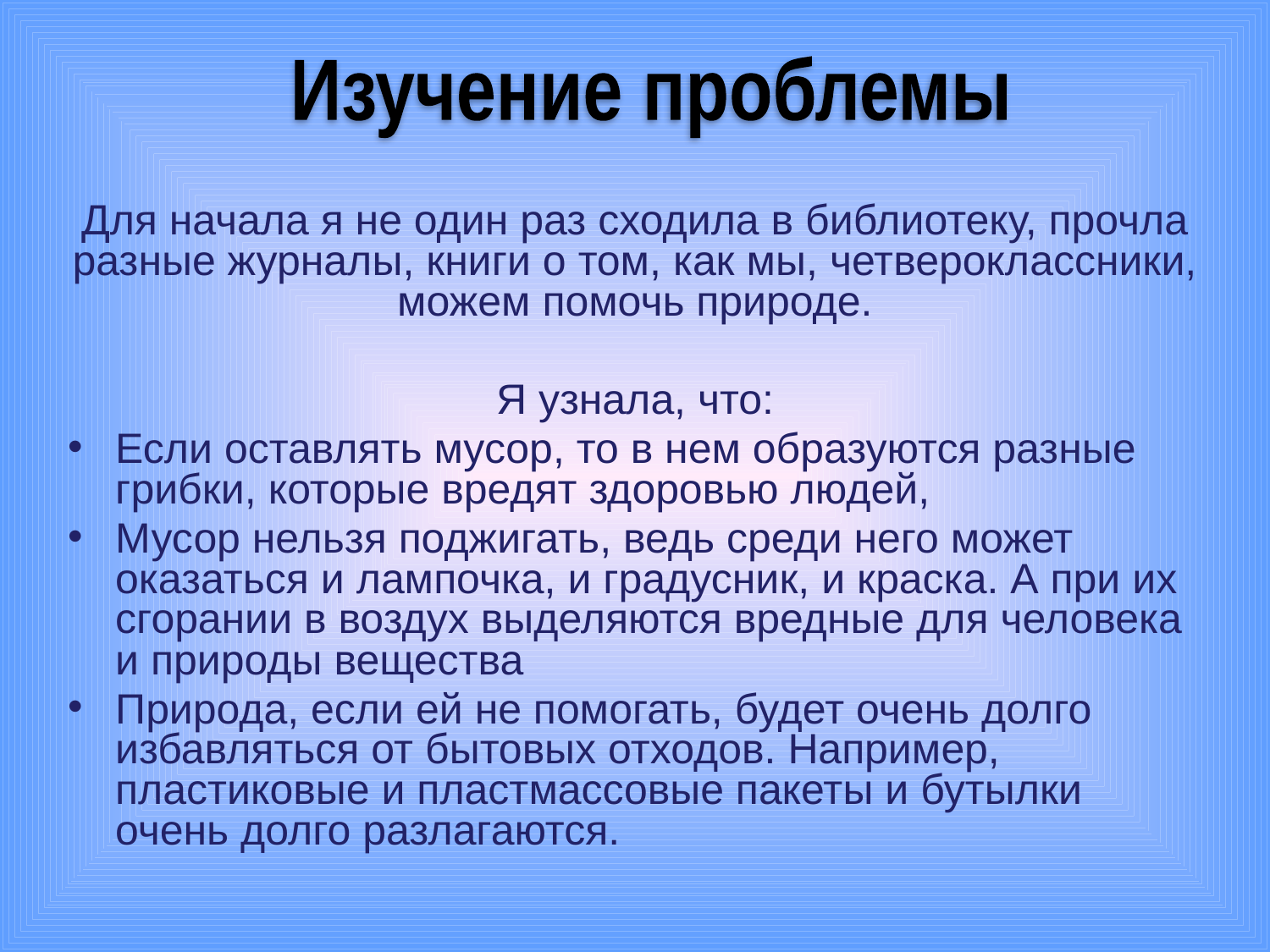

Изучение проблемы
Для начала я не один раз сходила в библиотеку, прочла разные журналы, книги о том, как мы, четвероклассники, можем помочь природе.

Я узнала, что:
Если оставлять мусор, то в нем образуются разные грибки, которые вредят здоровью людей,
Мусор нельзя поджигать, ведь среди него может оказаться и лампочка, и градусник, и краска. А при их сгорании в воздух выделяются вредные для человека и природы вещества
Природа, если ей не помогать, будет очень долго избавляться от бытовых отходов. Например, пластиковые и пластмассовые пакеты и бутылки очень долго разлагаются.